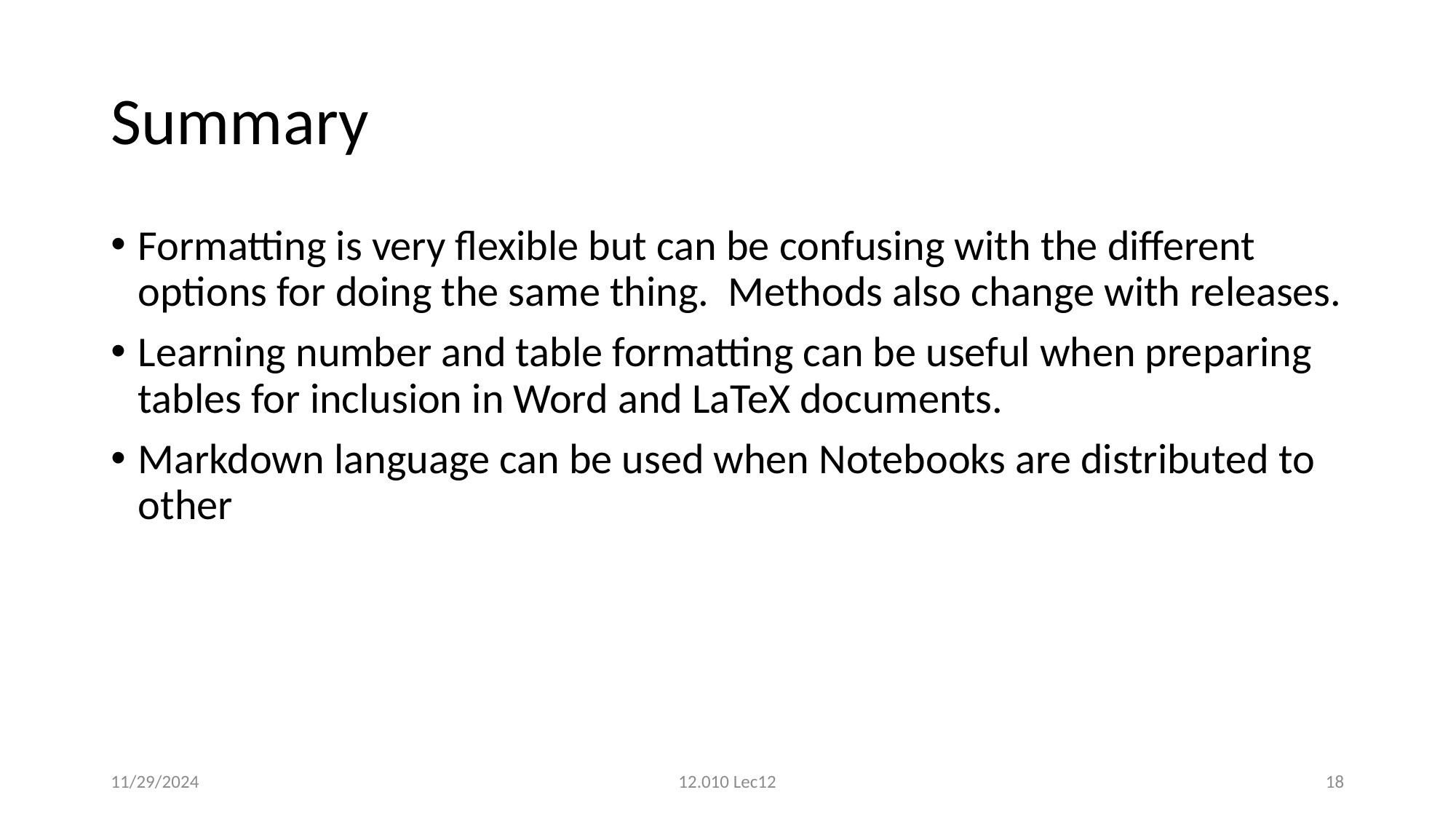

# Summary
Formatting is very flexible but can be confusing with the different options for doing the same thing.  Methods also change with releases.
Learning number and table formatting can be useful when preparing tables for inclusion in Word and LaTeX documents.
Markdown language can be used when Notebooks are distributed to other
11/29/2024
12.010 Lec12
18